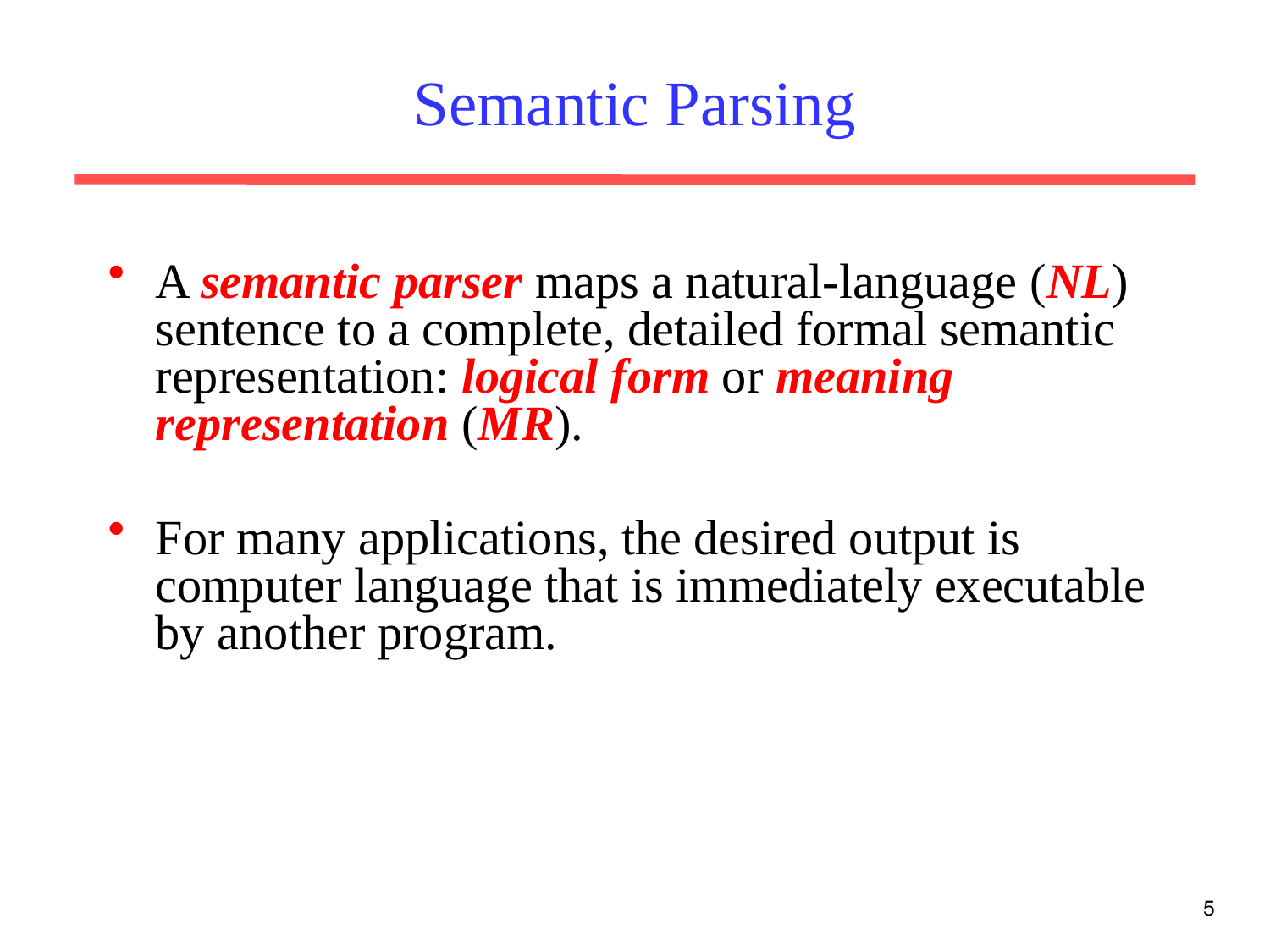

# Semantic Parsing
A semantic parser maps a natural-language (NL) sentence to a complete, detailed formal semantic representation: logical form or meaning representation (MR).

For many applications, the desired output is computer language that is immediately executable by another program.

5